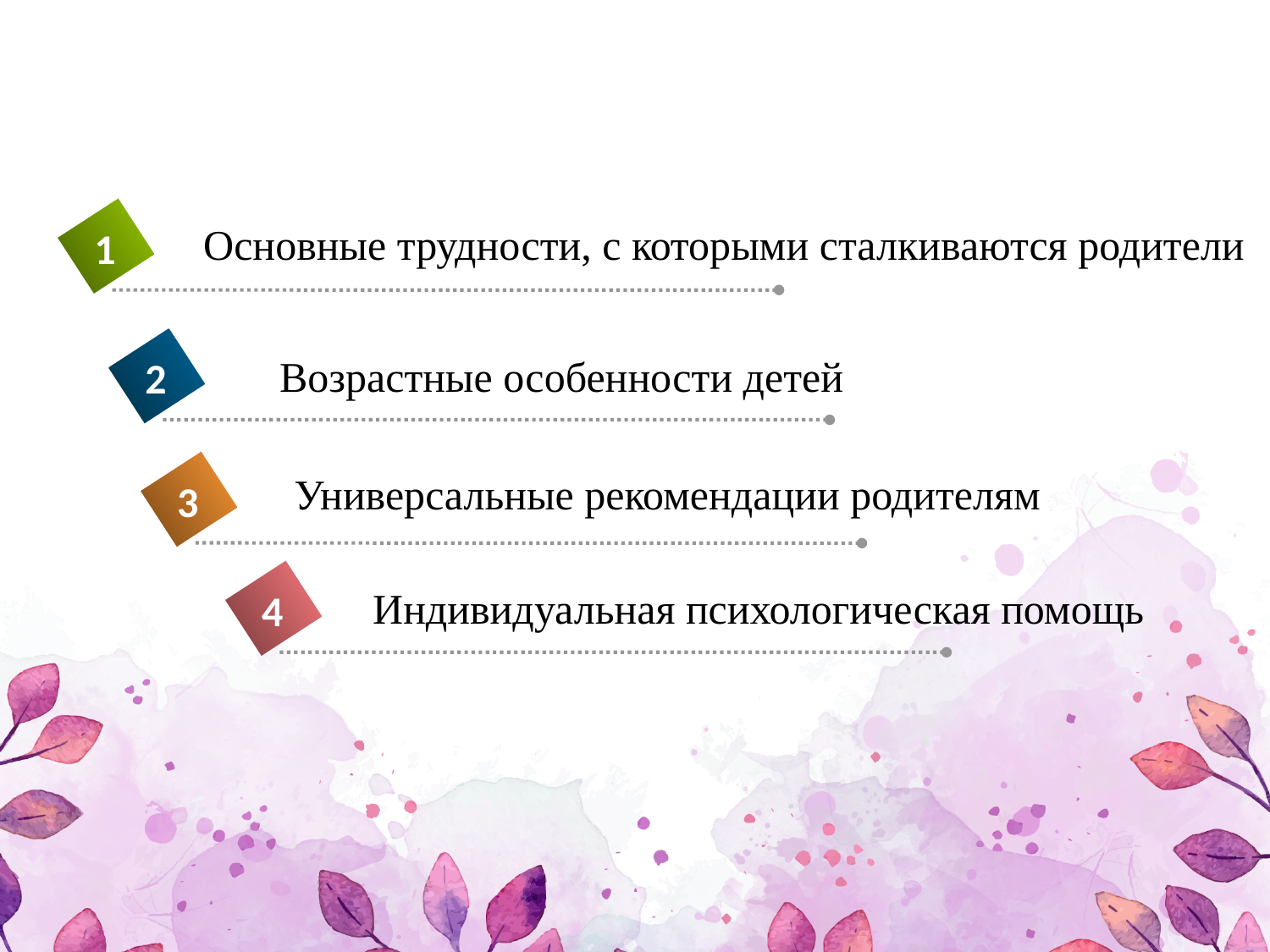

Основные трудности, с которыми сталкиваются родители
1

Возрастные особенности детей
2

Универсальные рекомендации родителям

3

Индивидуальная психологическая помощь
4